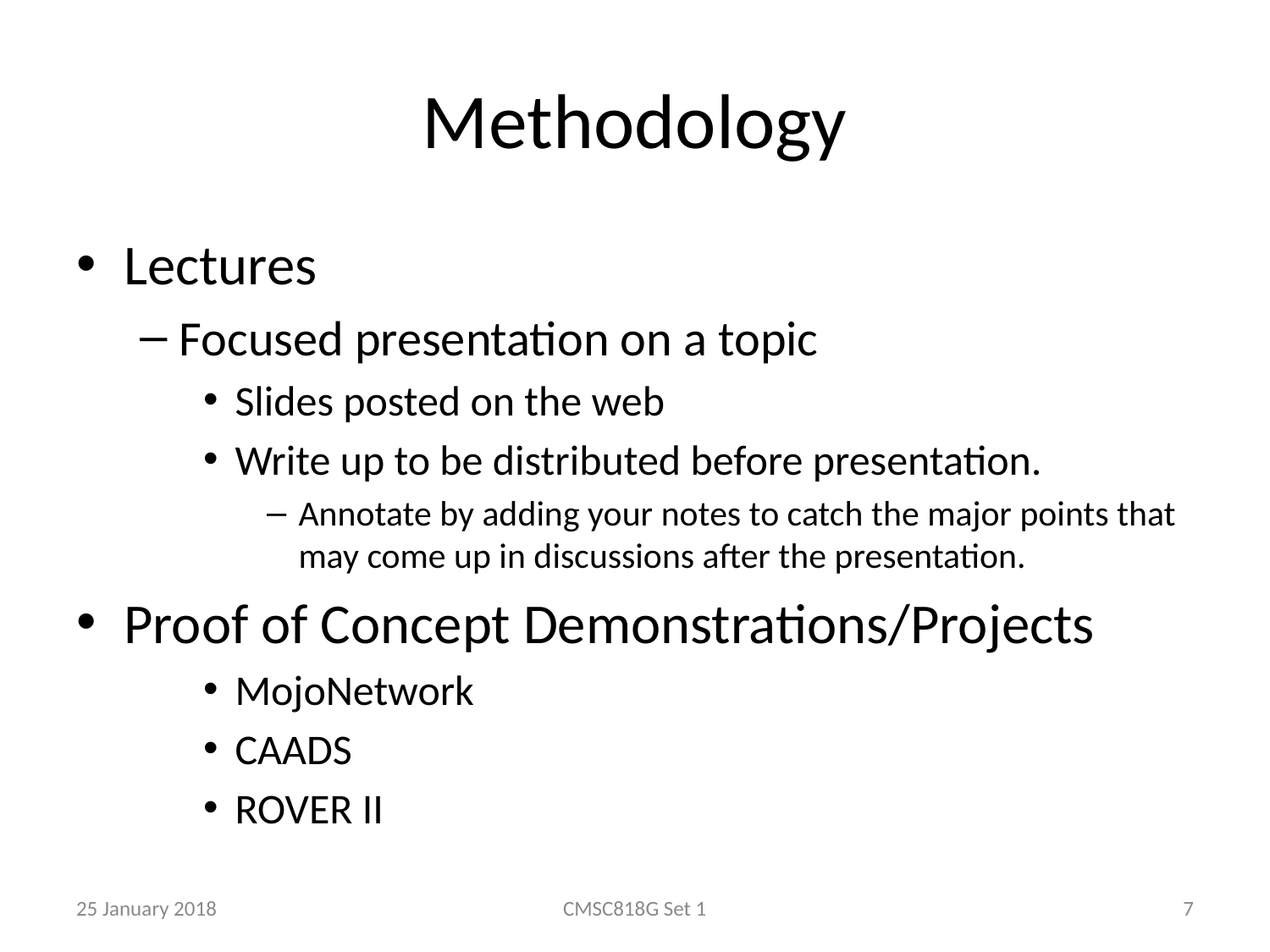

# Methodology
Lectures
Focused presentation on a topic
Slides posted on the web
Write up to be distributed before presentation.
Annotate by adding your notes to catch the major points that may come up in discussions after the presentation.
Proof of Concept Demonstrations/Projects
MojoNetwork
CAADS
ROVER II

25 January 2018
CMSC818G Set 1
7